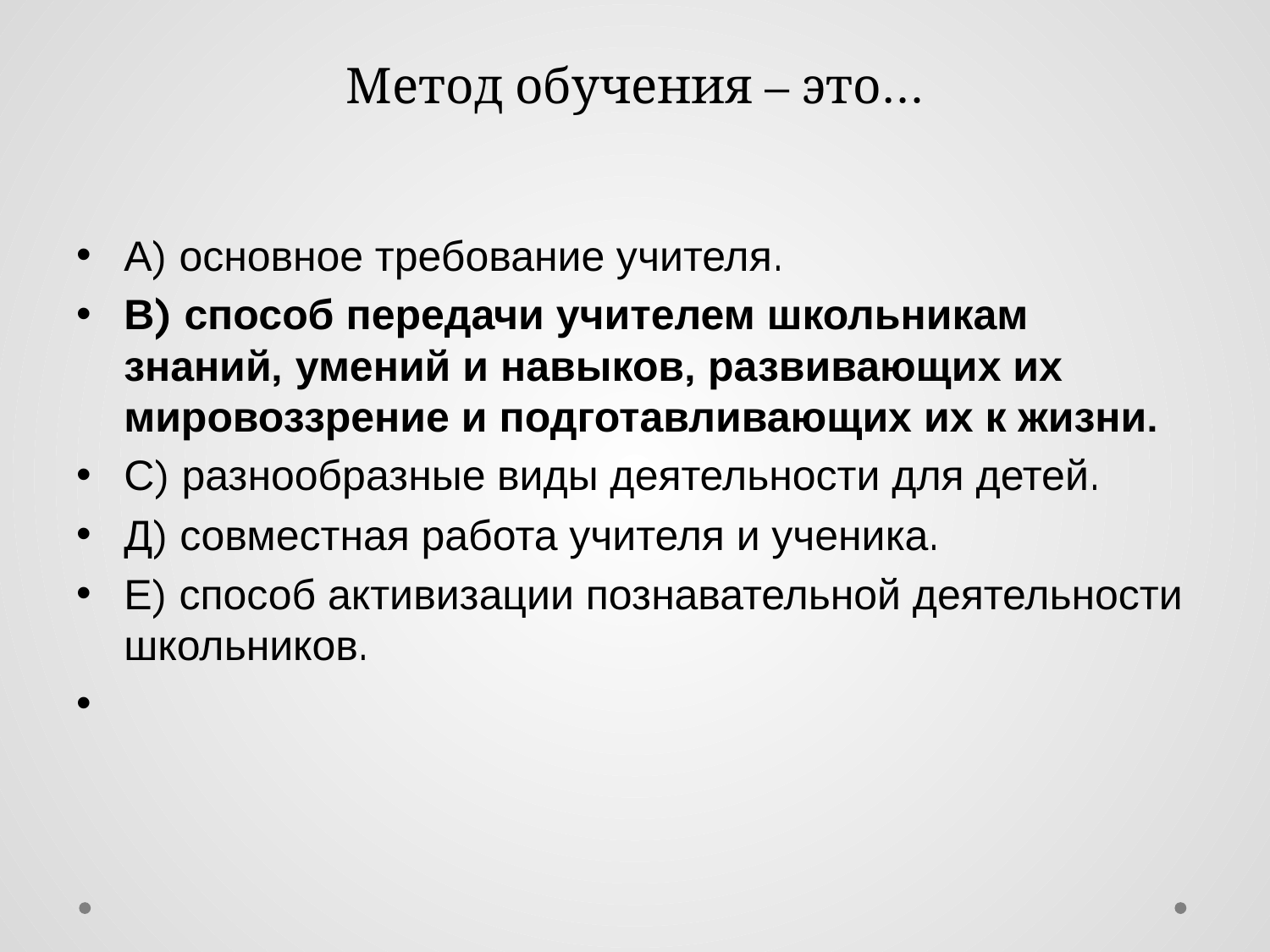

# Метод обучения – это…
А) основное требование учителя.
В) способ передачи учителем школьникам знаний, умений и навыков, развивающих их мировоззрение и подготавливающих их к жизни.
С) разнообразные виды деятельности для детей.
Д) совместная работа учителя и ученика.
Е) способ активизации познавательной деятельности школьников.